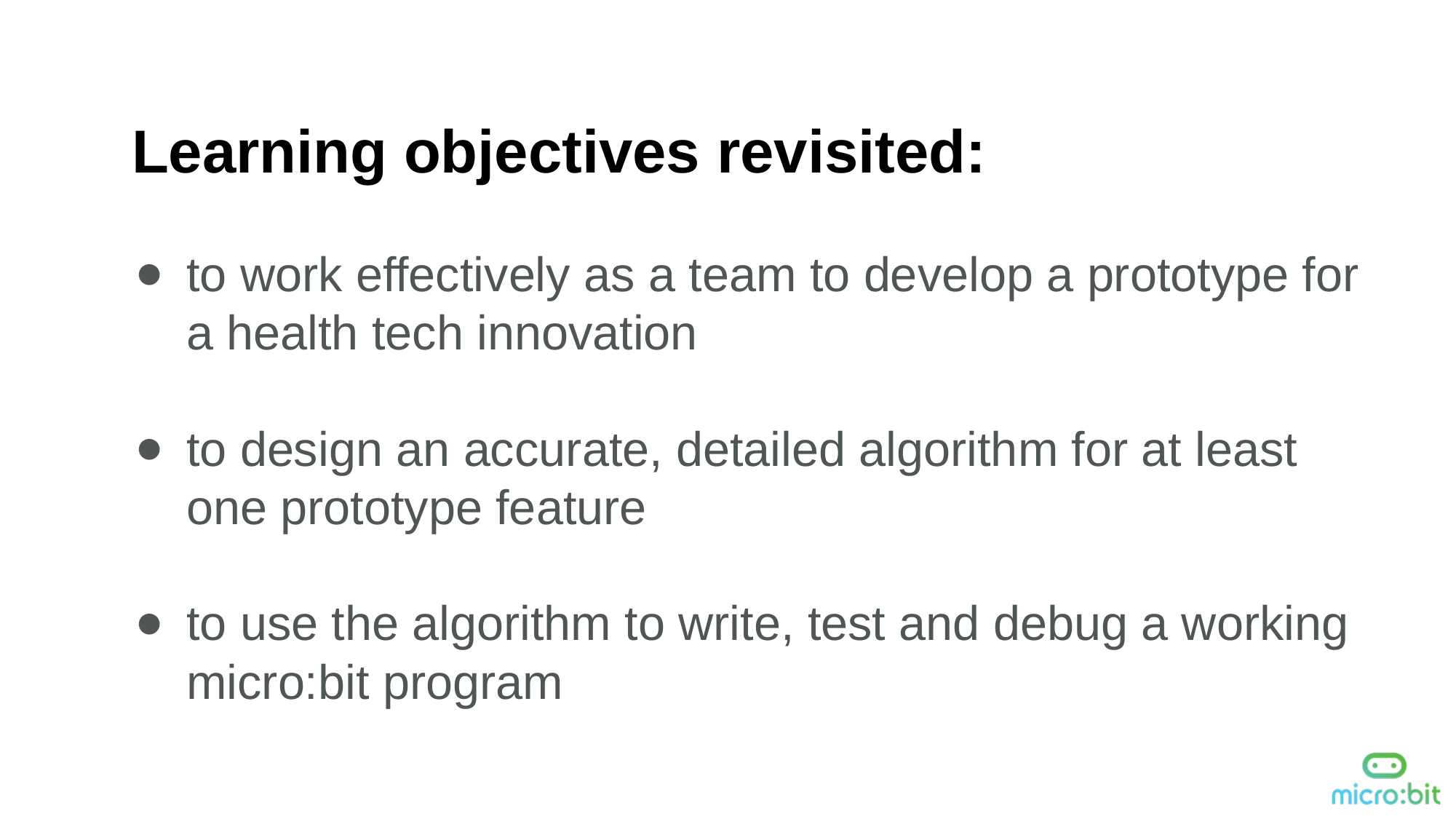

Learning objectives revisited:

to work effectively as a team to develop a prototype for a health tech innovation
to design an accurate, detailed algorithm for at least one prototype feature
to use the algorithm to write, test and debug a working micro:bit program